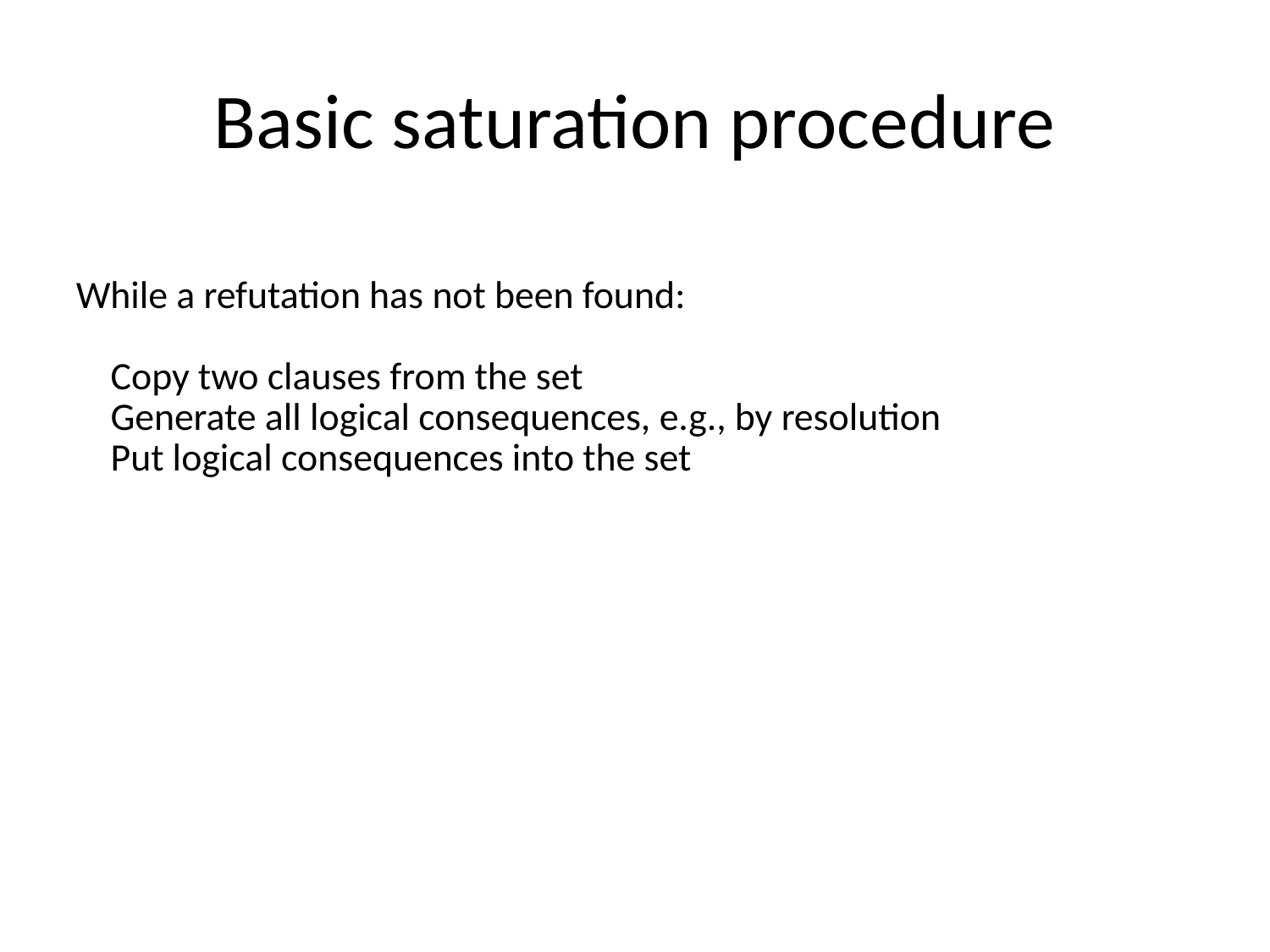

Basic saturation procedure

While a refutation has not been found:

    Copy two clauses from the set
    Generate all logical consequences, e.g., by resolution
    Put logical consequences into the set